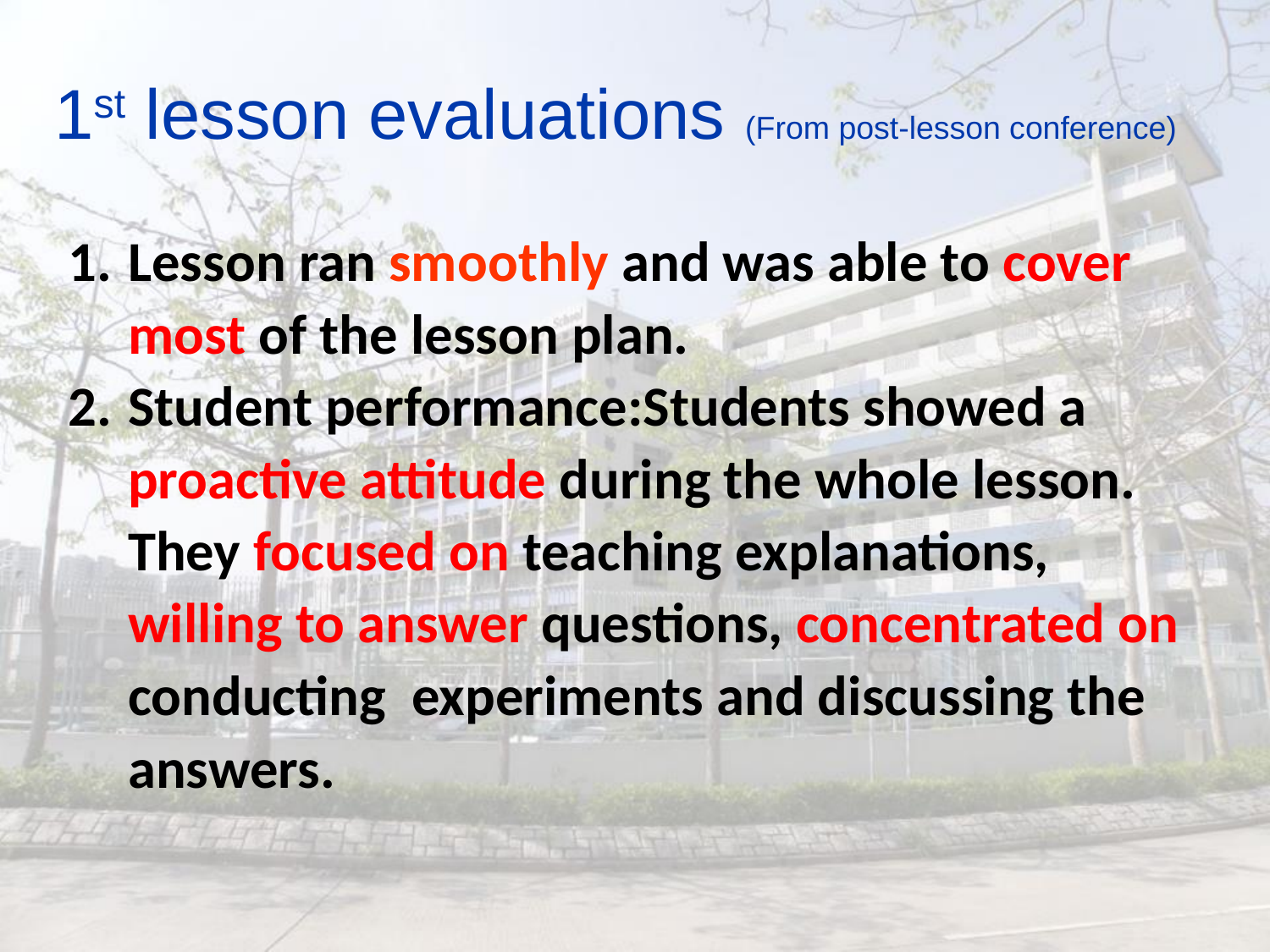

# 1st lesson evaluations (From post-lesson conference)
Lesson ran smoothly and was able to cover most of the lesson plan.
Student performance:Students showed a proactive attitude during the whole lesson. They focused on teaching explanations, willing to answer questions, concentrated on conducting  experiments and discussing the answers.